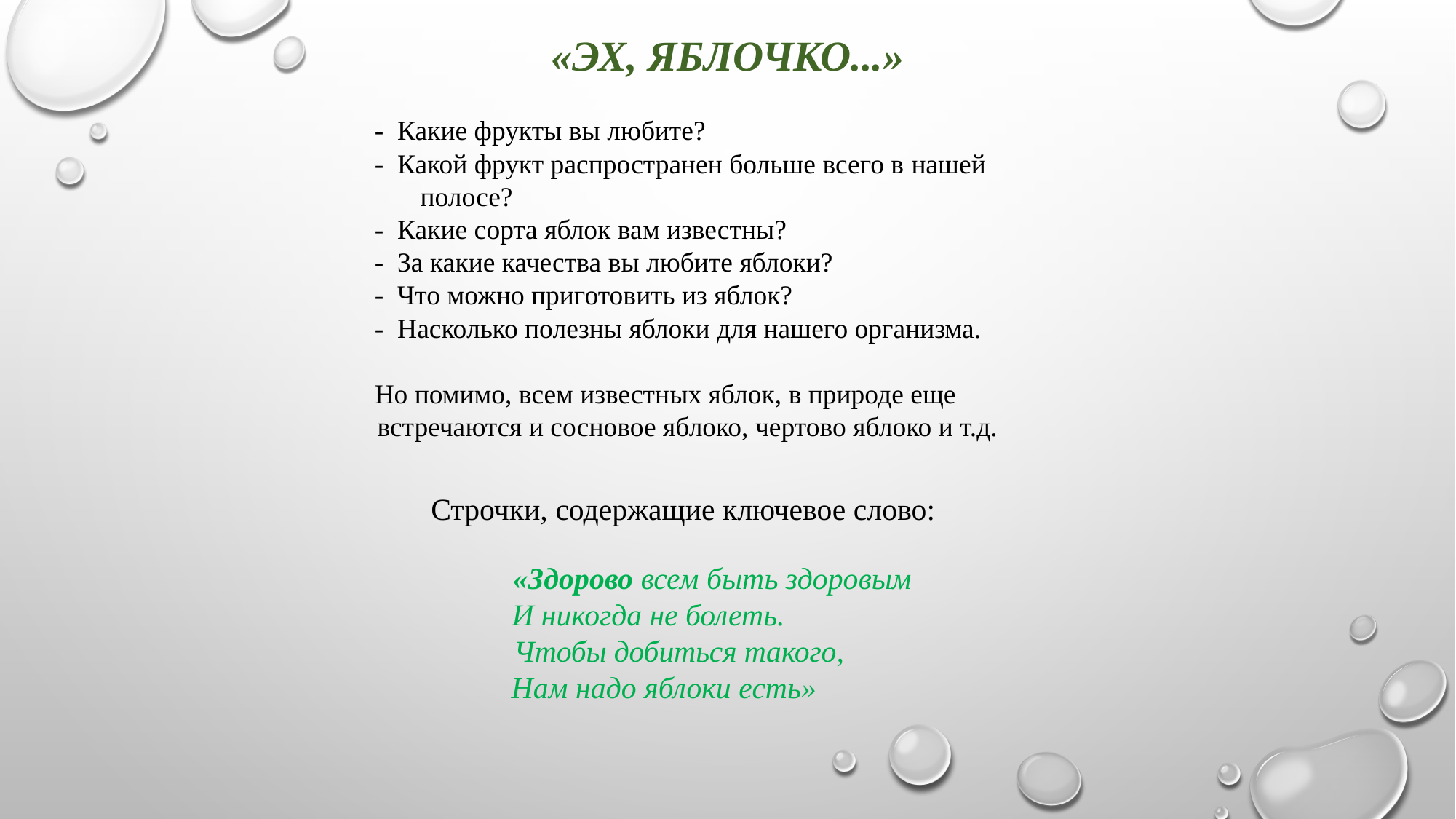

«ЭХ, ЯБЛОЧКО...»

-  Какие фрукты вы любите?
-  Какой фрукт распространен больше всего в нашей полосе?
-  Какие сорта яблок вам известны?
-  За какие качества вы любите яблоки?
-  Что можно приготовить из яблок?
-  Насколько полезны яблоки для нашего организма.

Но помимо, всем известных яблок, в природе еще встречаются и сосновое яблоко, чертово яблоко и т.д.

Строчки, содержащие ключевое слово:

«Здорово всем быть здоровым
И никогда не болеть.
Чтобы добиться такого,
Нам надо яблоки есть»